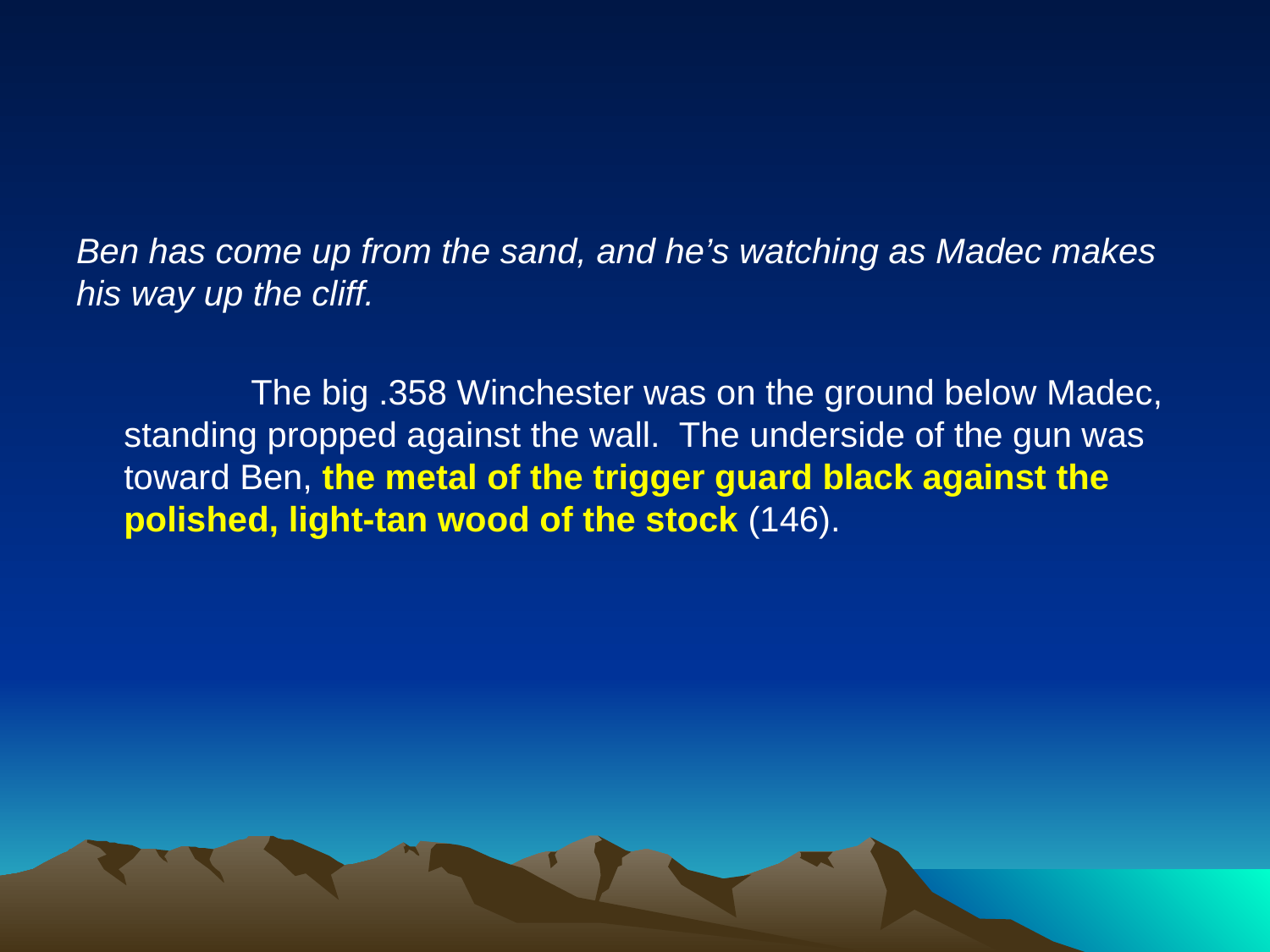

#
Ben has come up from the sand, and he’s watching as Madec makes his way up the cliff.

		The big .358 Winchester was on the ground below Madec, standing propped against the wall.  The underside of the gun was toward Ben, the metal of the trigger guard black against the polished, light-tan wood of the stock (146).